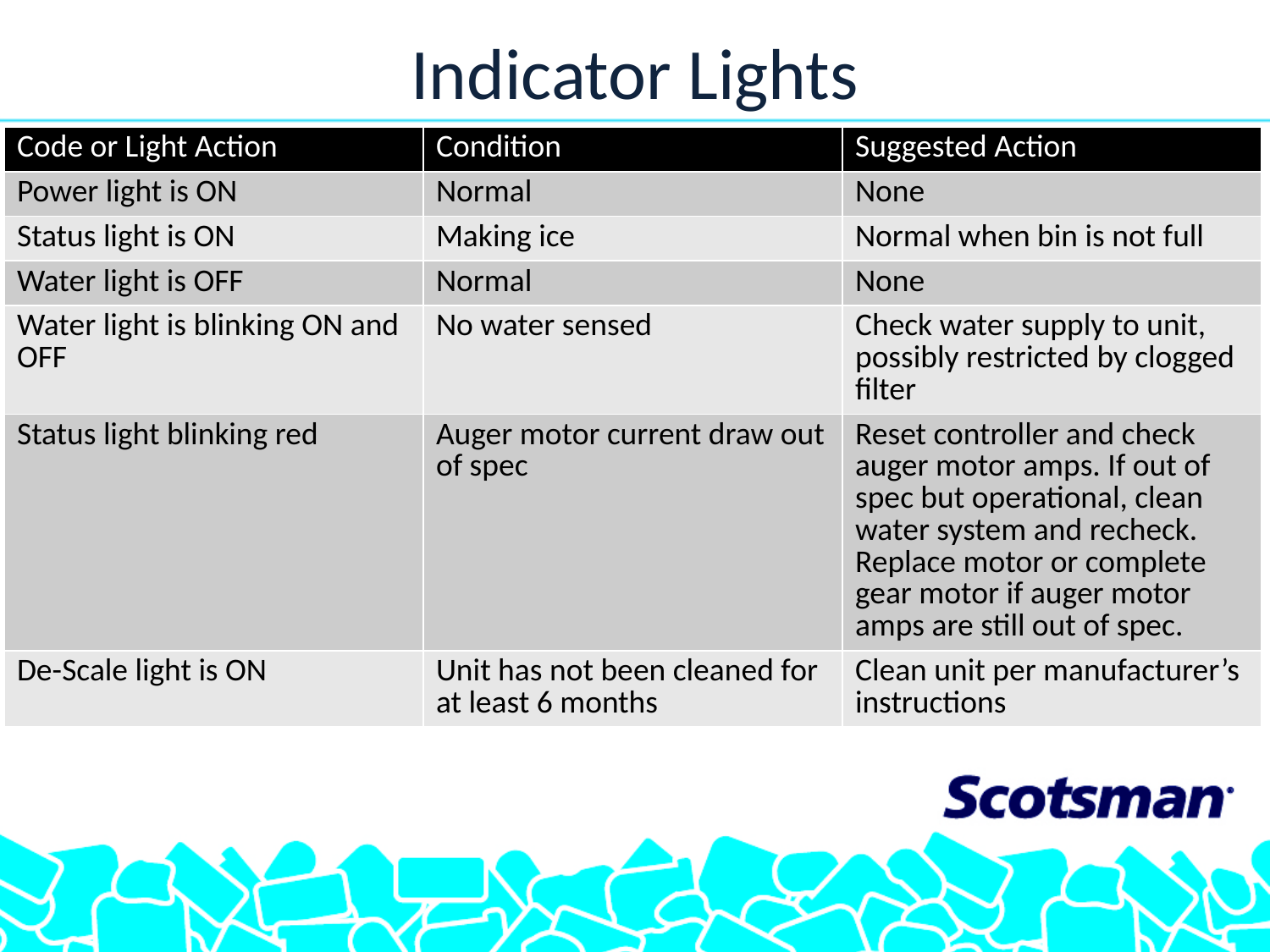

# Indicator Lights
| Code or Light Action | Condition | Suggested Action |
| --- | --- | --- |
| Power light is ON | Normal | None |
| Status light is ON | Making ice | Normal when bin is not full |
| Water light is OFF | Normal | None |
| Water light is blinking ON and OFF | No water sensed | Check water supply to unit, possibly restricted by clogged filter |
| Status light blinking red | Auger motor current draw out of spec | Reset controller and check auger motor amps. If out of spec but operational, clean water system and recheck. Replace motor or complete gear motor if auger motor amps are still out of spec. |
| De-Scale light is ON | Unit has not been cleaned for at least 6 months | Clean unit per manufacturer’s instructions |